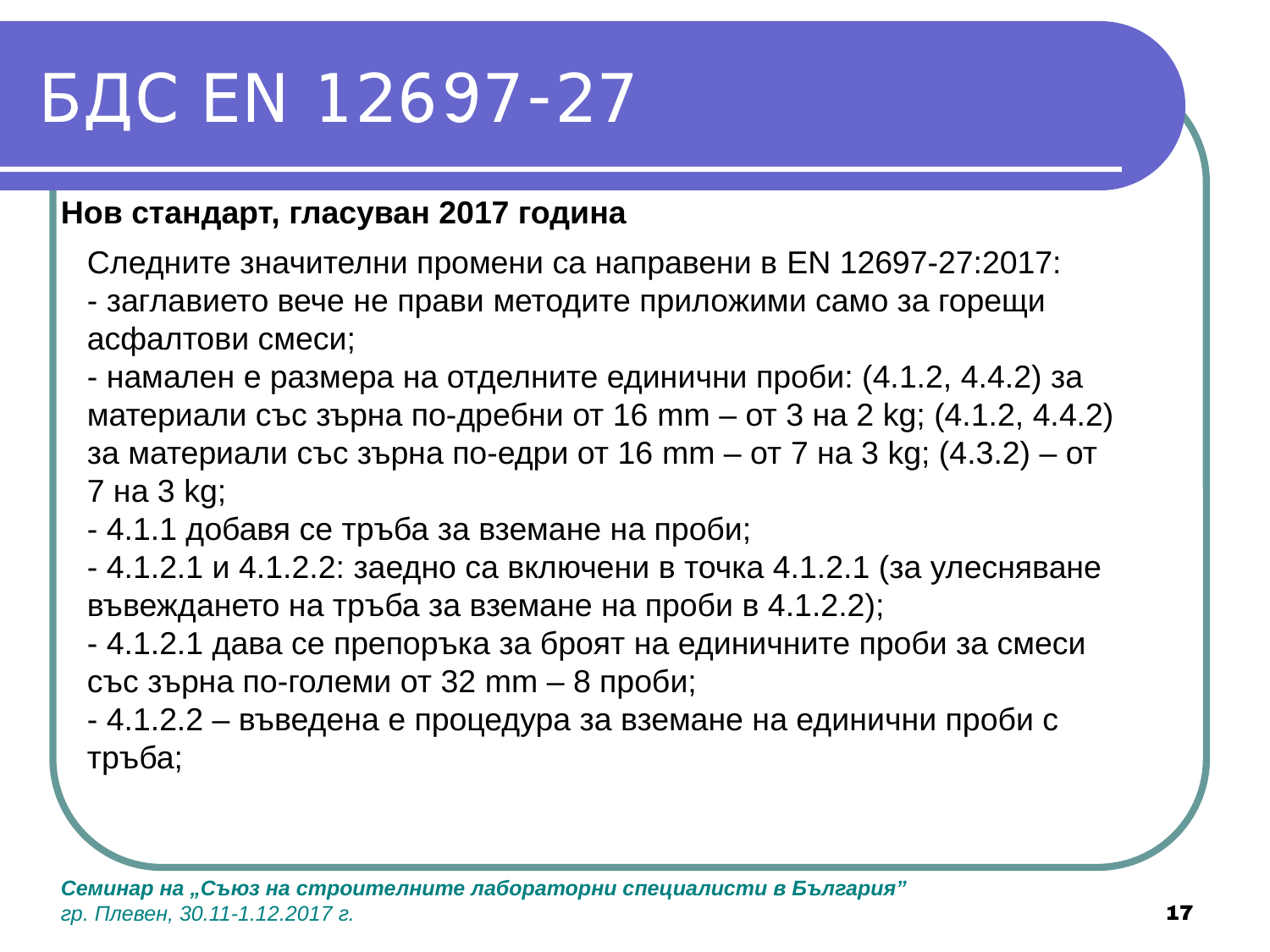

# БДС EN 12697-27
Нов стандарт, гласуван 2017 година

Следните значителни промени са направени в EN 12697-27:2017:
- заглавието вече не прави методите приложими само за горещи асфалтови смеси;
- намален е размера на отделните единични проби: (4.1.2, 4.4.2) за материали със зърна по-дребни от 16 mm – от 3 на 2 kg; (4.1.2, 4.4.2) за материали със зърна по-едри от 16 mm – от 7 на 3 kg; (4.3.2) – от 7 на 3 kg;
- 4.1.1 добавя се тръба за вземане на проби;
- 4.1.2.1 и 4.1.2.2: заедно са включени в точка 4.1.2.1 (за улесняване въвеждането на тръба за вземане на проби в 4.1.2.2);
- 4.1.2.1 дава се препоръка за броят на единичните проби за смеси със зърна по-големи от 32 mm – 8 проби;
- 4.1.2.2 – въведена е процедура за вземане на единични проби с тръба;
17
Семинар на „Съюз на строителните лабораторни специалисти в България”
гр. Плевен, 30.11-1.12.2017 г.